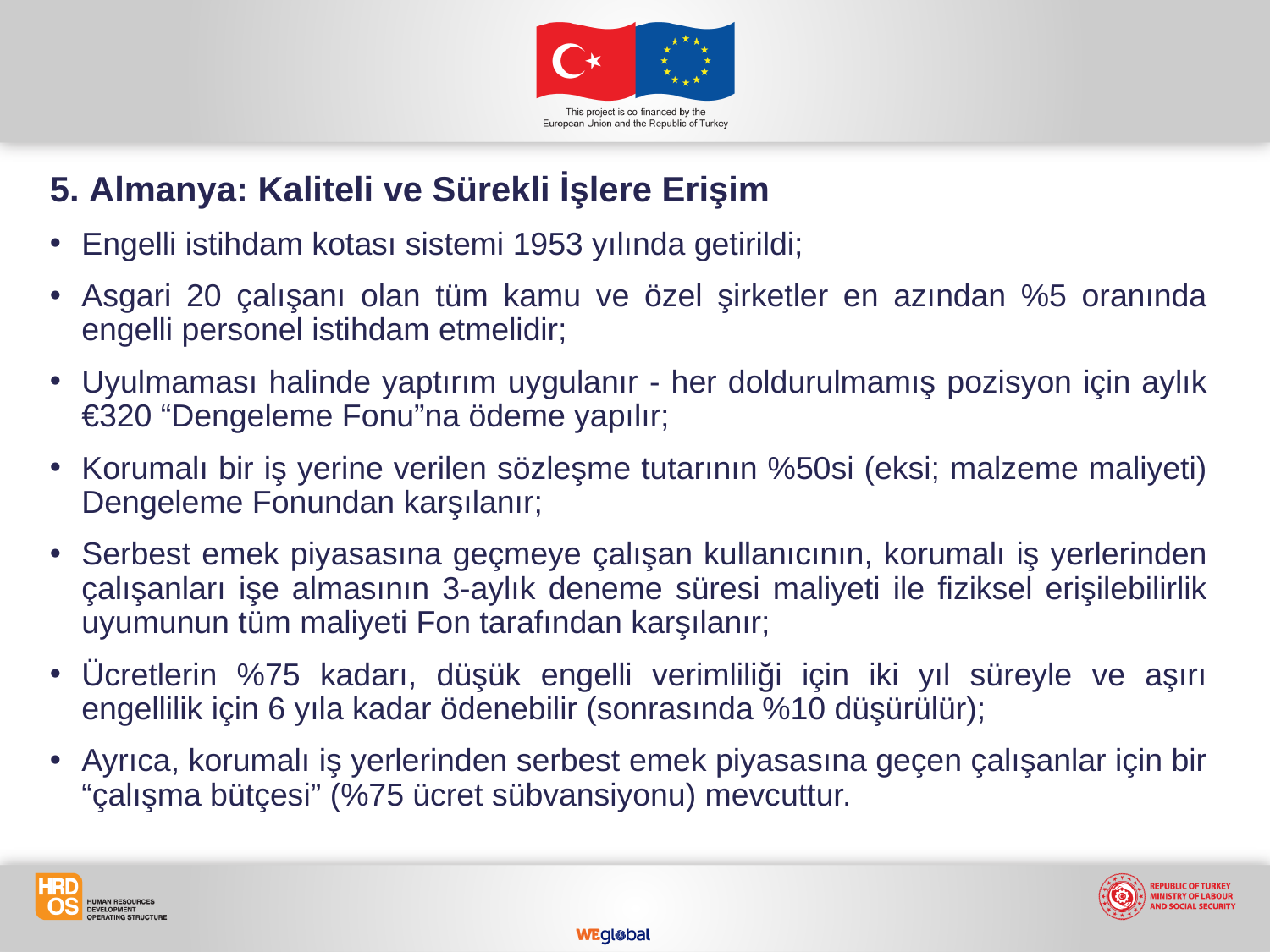

5. Almanya: Kaliteli ve Sürekli İşlere Erişim
Engelli istihdam kotası sistemi 1953 yılında getirildi;
Asgari 20 çalışanı olan tüm kamu ve özel şirketler en azından %5 oranında engelli personel istihdam etmelidir;
Uyulmaması halinde yaptırım uygulanır - her doldurulmamış pozisyon için aylık €320 “Dengeleme Fonu”na ödeme yapılır;
Korumalı bir iş yerine verilen sözleşme tutarının %50si (eksi; malzeme maliyeti) Dengeleme Fonundan karşılanır;
Serbest emek piyasasına geçmeye çalışan kullanıcının, korumalı iş yerlerinden çalışanları işe almasının 3-aylık deneme süresi maliyeti ile fiziksel erişilebilirlik uyumunun tüm maliyeti Fon tarafından karşılanır;
Ücretlerin %75 kadarı, düşük engelli verimliliği için iki yıl süreyle ve aşırı engellilik için 6 yıla kadar ödenebilir (sonrasında %10 düşürülür);
Ayrıca, korumalı iş yerlerinden serbest emek piyasasına geçen çalışanlar için bir “çalışma bütçesi” (%75 ücret sübvansiyonu) mevcuttur.